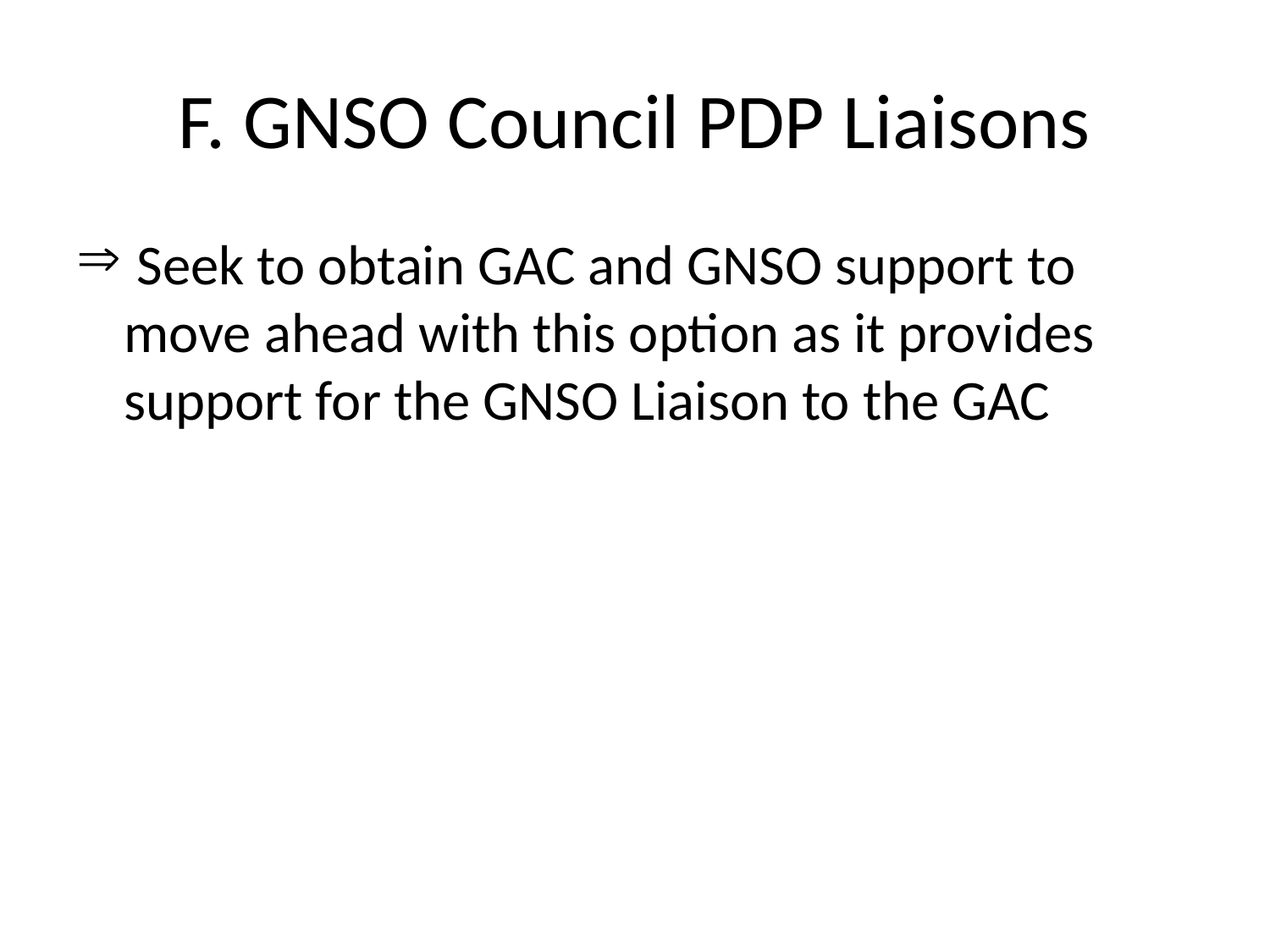

# F. GNSO Council PDP Liaisons
 Seek to obtain GAC and GNSO support to move ahead with this option as it provides support for the GNSO Liaison to the GAC